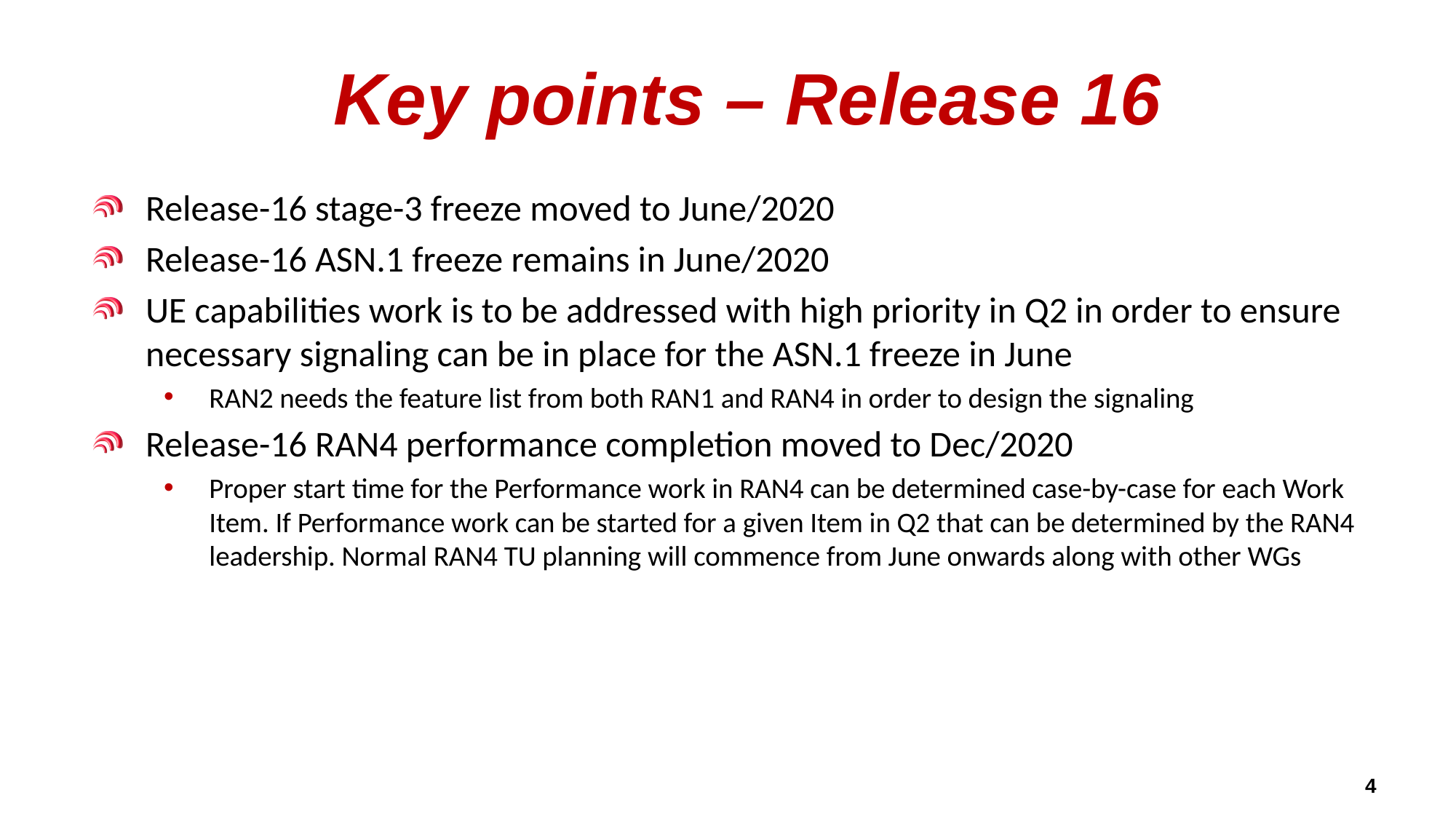

# Key points – Release 16
Release-16 stage-3 freeze moved to June/2020
Release-16 ASN.1 freeze remains in June/2020
UE capabilities work is to be addressed with high priority in Q2 in order to ensure necessary signaling can be in place for the ASN.1 freeze in June
RAN2 needs the feature list from both RAN1 and RAN4 in order to design the signaling
Release-16 RAN4 performance completion moved to Dec/2020
Proper start time for the Performance work in RAN4 can be determined case-by-case for each Work Item. If Performance work can be started for a given Item in Q2 that can be determined by the RAN4 leadership. Normal RAN4 TU planning will commence from June onwards along with other WGs